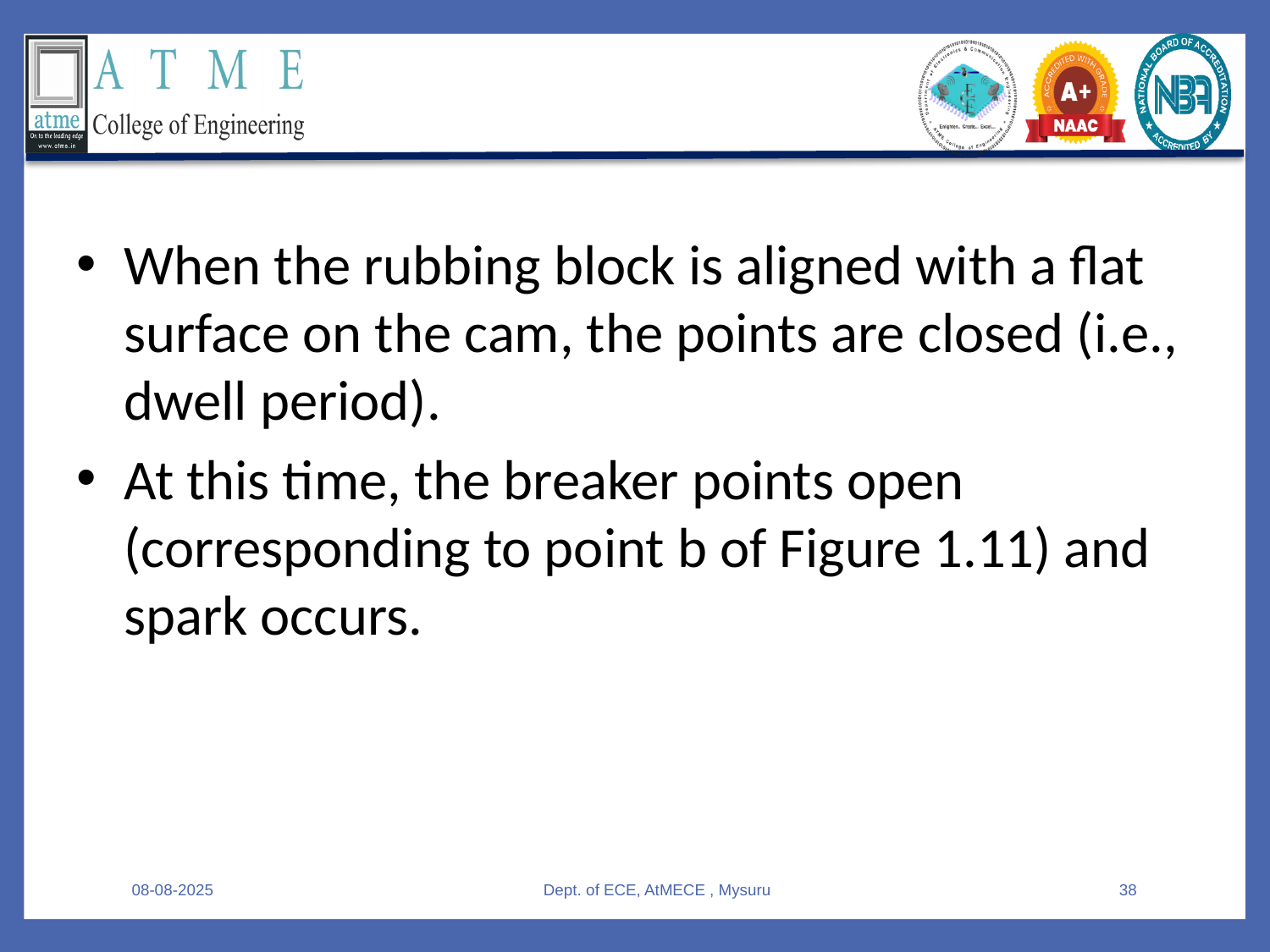

When the rubbing block is aligned with a flat surface on the cam, the points are closed (i.e., dwell period).
At this time, the breaker points open (corresponding to point b of Figure 1.11) and spark occurs.

08-08-2025
Dept. of ECE, AtMECE , Mysuru
38